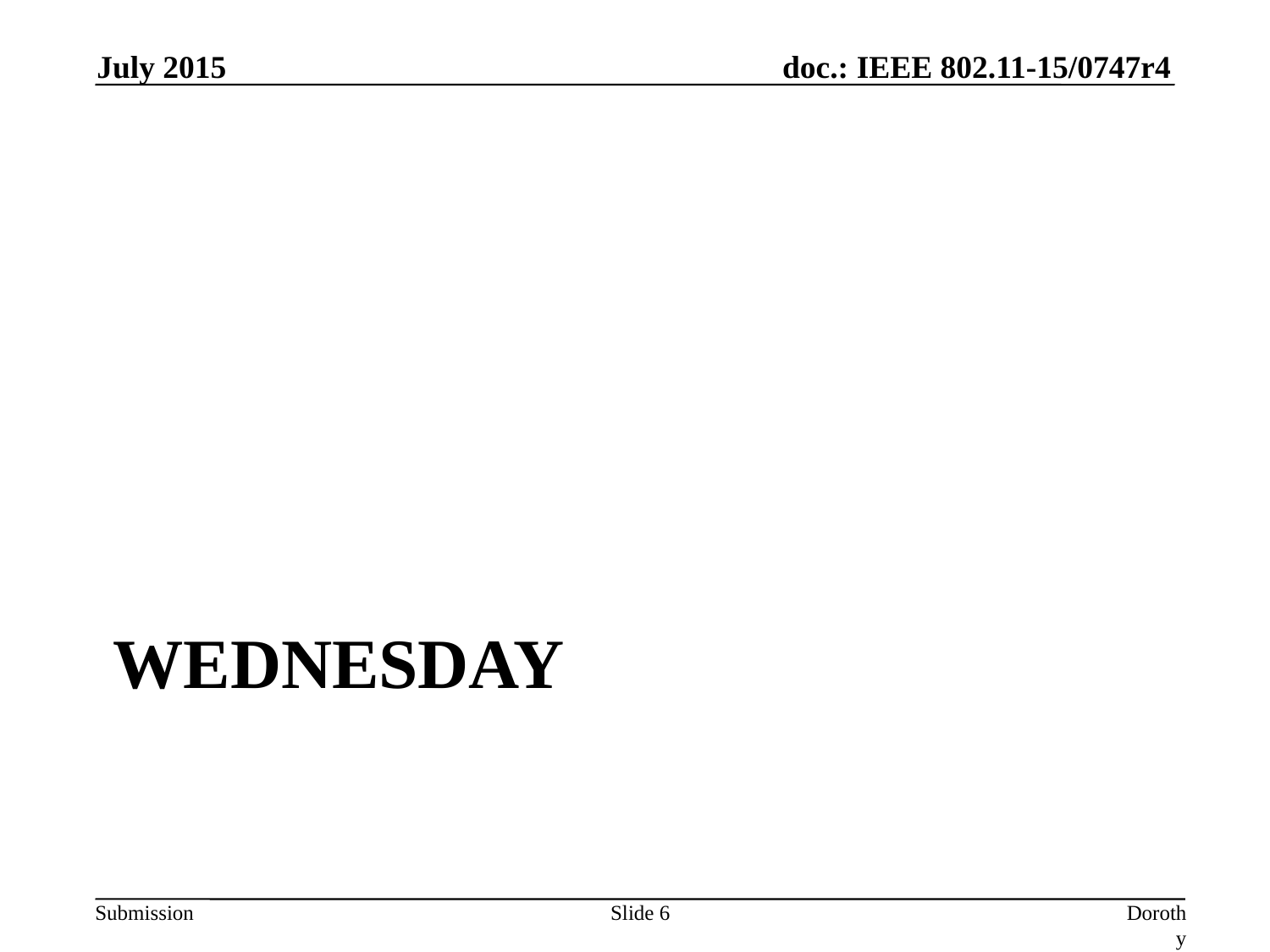

July 2015

# Wednesday
Slide 6
Dorothy Stanley, HP-Aruba Networks